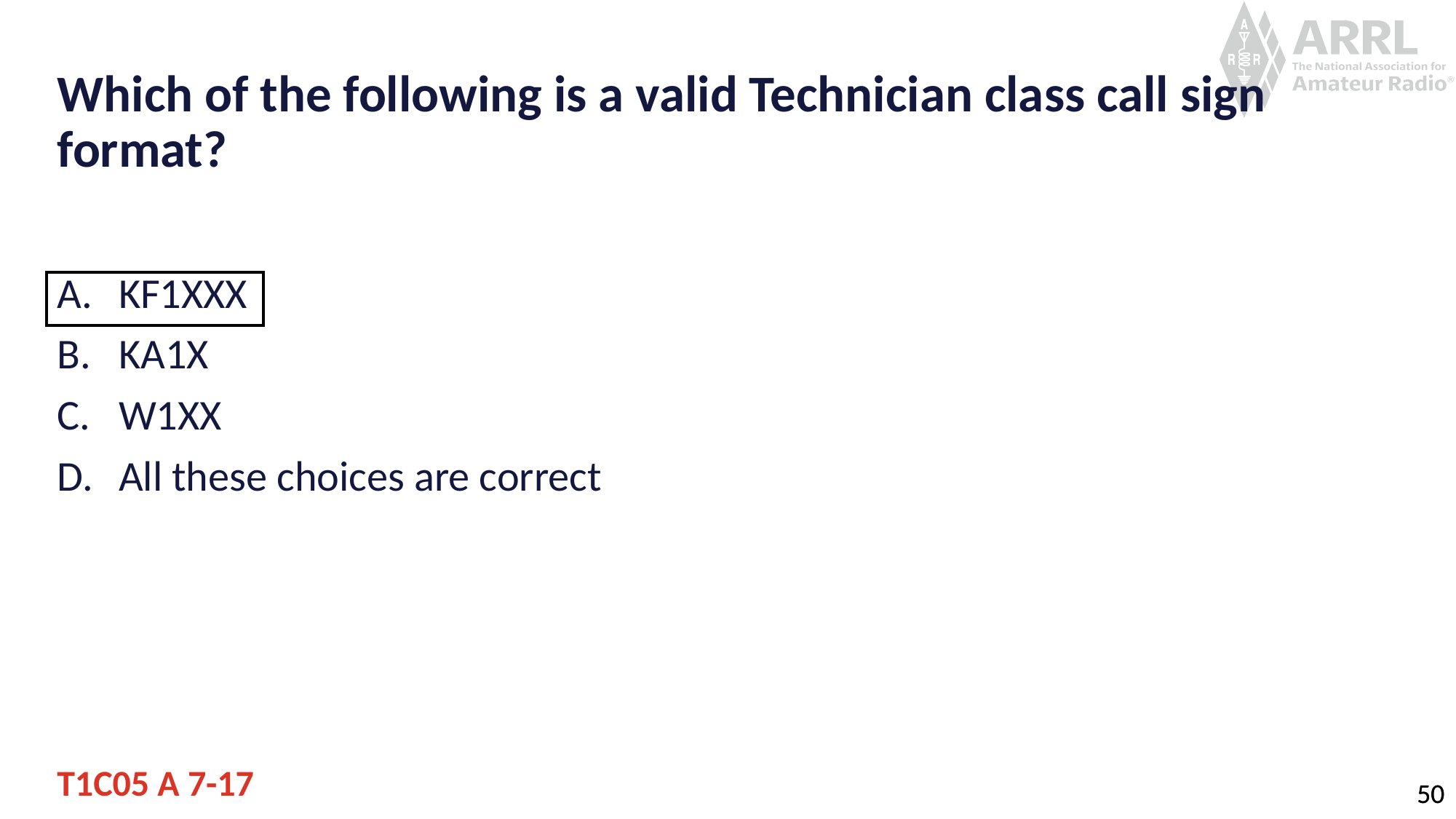

# Which of the following is a valid Technician class call sign format?
KF1XXX
KA1X
W1XX
All these choices are correct

T1C05 A 7-17